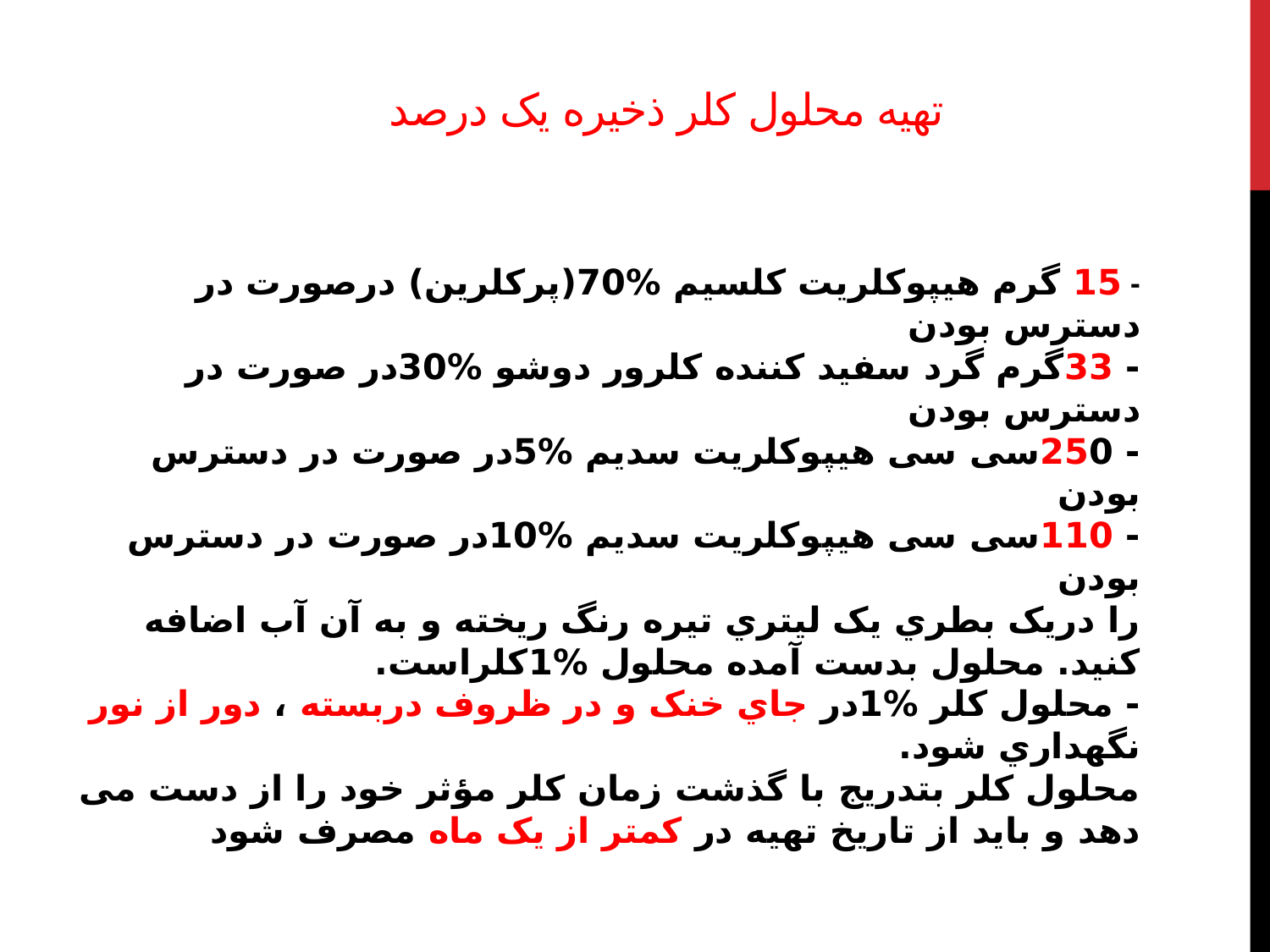

# تهیه محلول کلر ذخیره یک درصد
- 15 گرم هیپوکلریت کلسیم %70(پرکلرین) درصورت در دسترس بودن
- 33گرم گرد سفید کننده کلرور دوشو %30در صورت در دسترس بودن
- 250سی سی هیپوکلریت سدیم %5در صورت در دسترس بودن
- 110سی سی هیپوکلریت سدیم %10در صورت در دسترس بودن
را دریک بطري یک لیتري تیره رنگ ریخته و به آن آب اضافه کنید. محلول بدست آمده محلول %1کلراست.
- محلول کلر %1در جاي خنک و در ظروف دربسته ، دور از نور نگهداري شود.
محلول کلر بتدریج با گذشت زمان کلر مؤثر خود را از دست می دهد و باید از تاریخ تهیه در کمتر از یک ماه مصرف شود